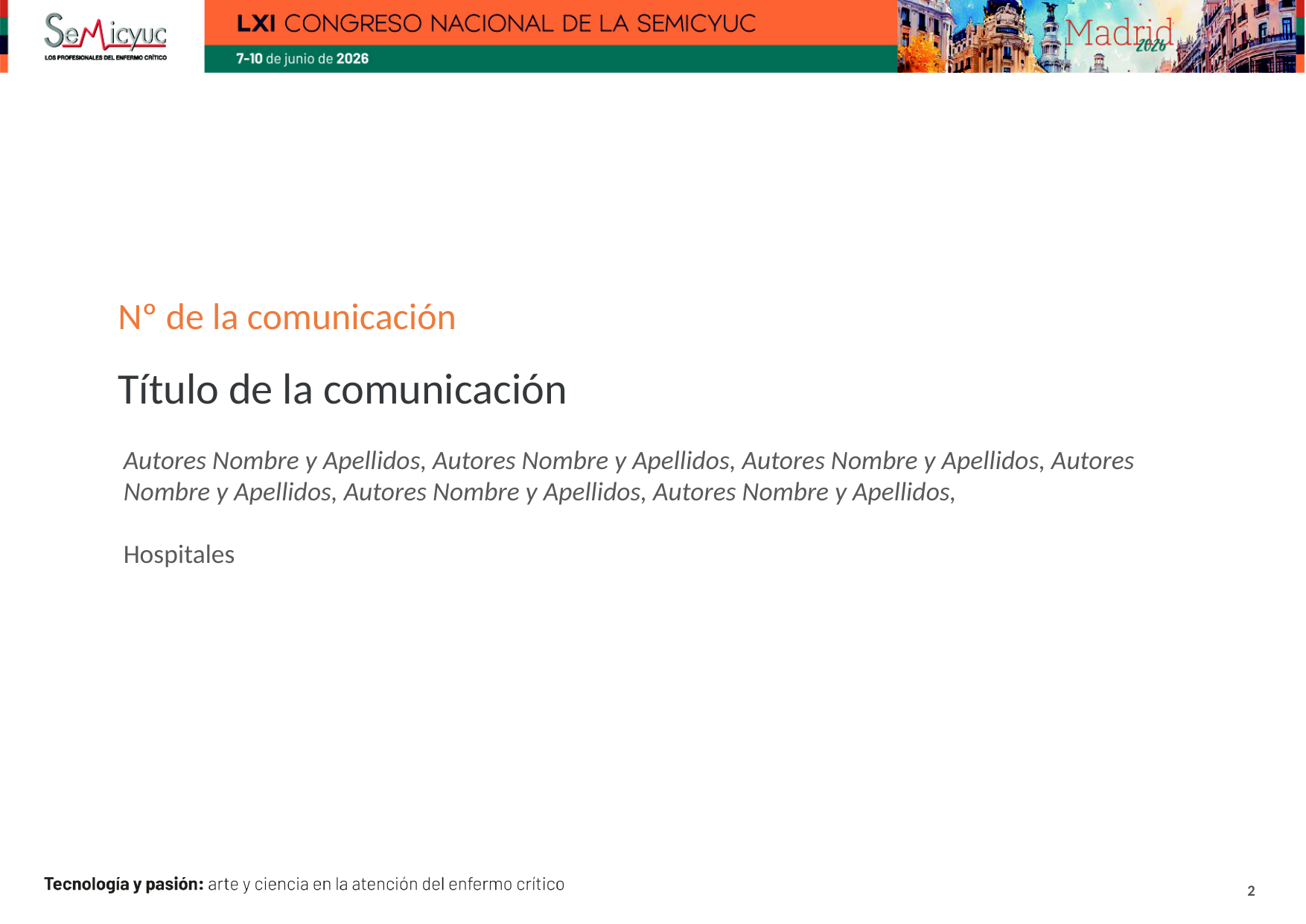

Nº de la comunicación
Título de la comunicación
Autores Nombre y Apellidos, Autores Nombre y Apellidos, Autores Nombre y Apellidos, Autores Nombre y Apellidos, Autores Nombre y Apellidos, Autores Nombre y Apellidos,
Hospitales
2